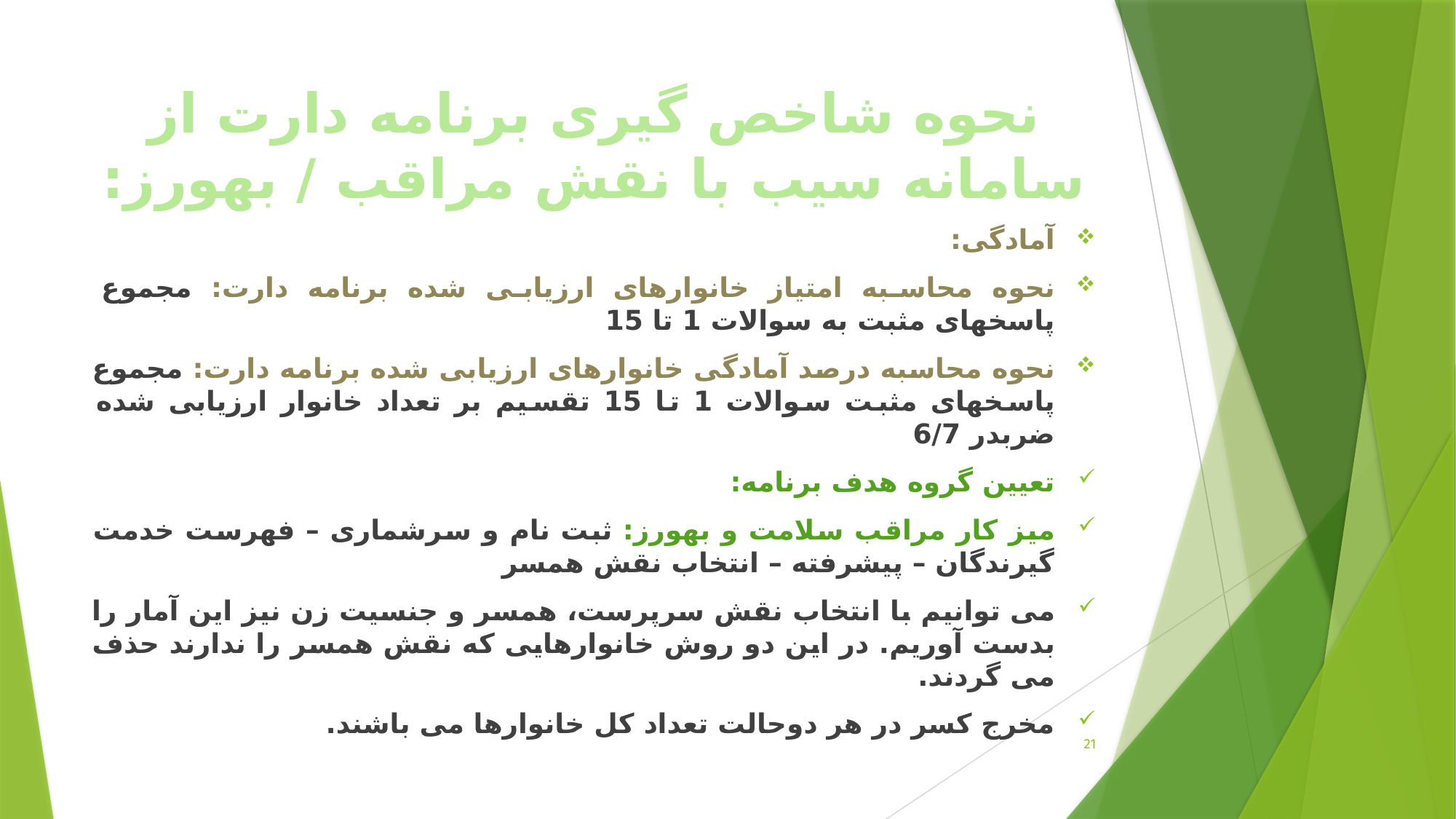

# نحوه شاخص گیری برنامه دارت از سامانه سیب با نقش مراقب / بهورز:
آمادگی:
نحوه محاسبه امتیاز خانوارهای ارزیابی شده برنامه دارت: مجموع پاسخهای مثبت به سوالات 1 تا 15
نحوه محاسبه درصد آمادگی خانوارهای ارزیابی شده برنامه دارت: مجموع پاسخهای مثبت سوالات 1 تا 15 تقسیم بر تعداد خانوار ارزیابی شده ضربدر 6/7
تعیین گروه هدف برنامه:
میز کار مراقب سلامت و بهورز: ثبت نام و سرشماری – فهرست خدمت گیرندگان – پیشرفته – انتخاب نقش همسر
می توانیم با انتخاب نقش سرپرست، همسر و جنسیت زن نیز این آمار را بدست آوریم. در این دو روش خانوارهایی که نقش همسر را ندارند حذف می گردند.
مخرج کسر در هر دوحالت تعداد کل خانوارها می باشند.

21